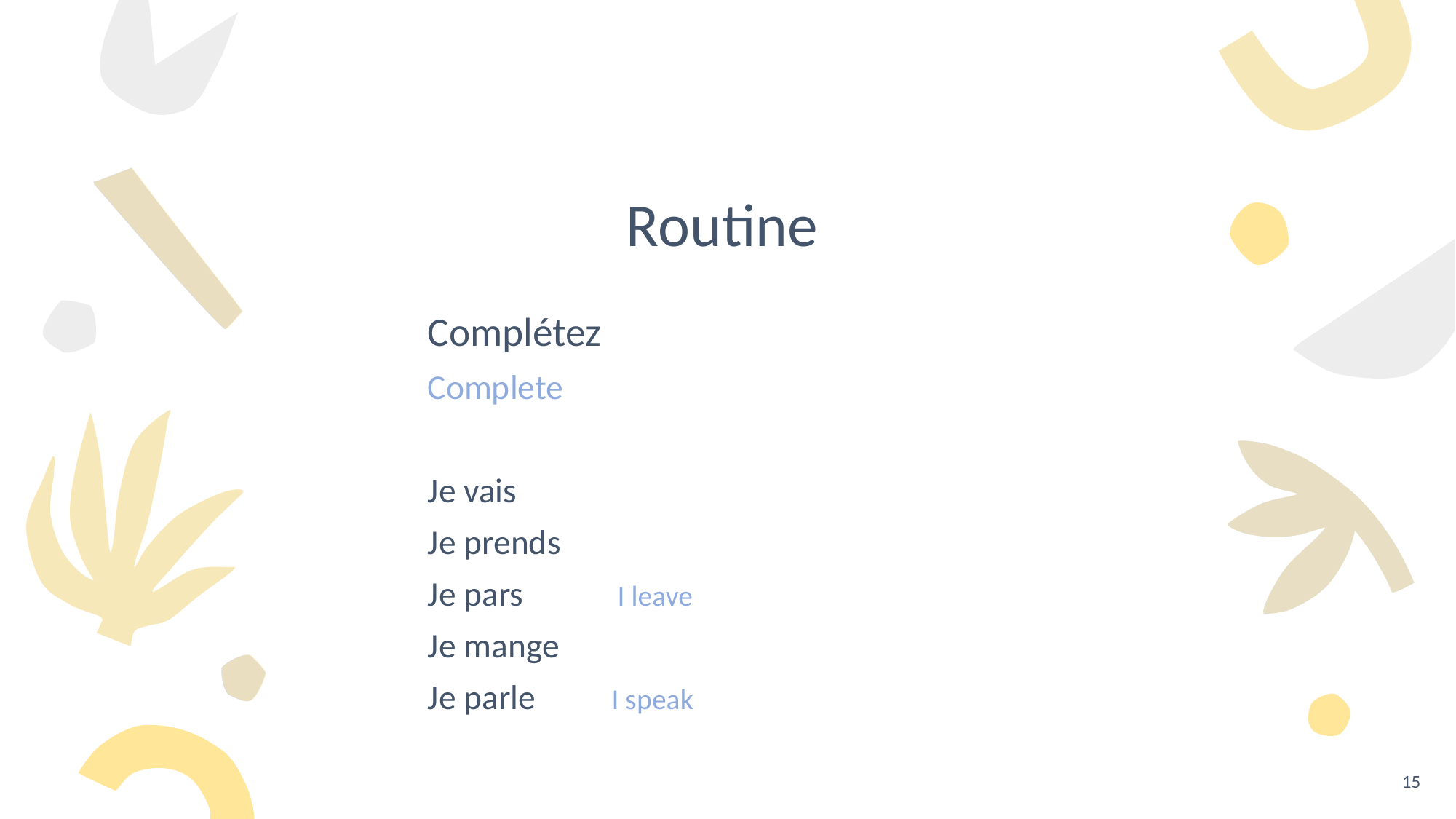

# Routine

Complétez
Complete

Je vais
Je prends
Je pars            I leave
Je mange
Je parle          I speak

15